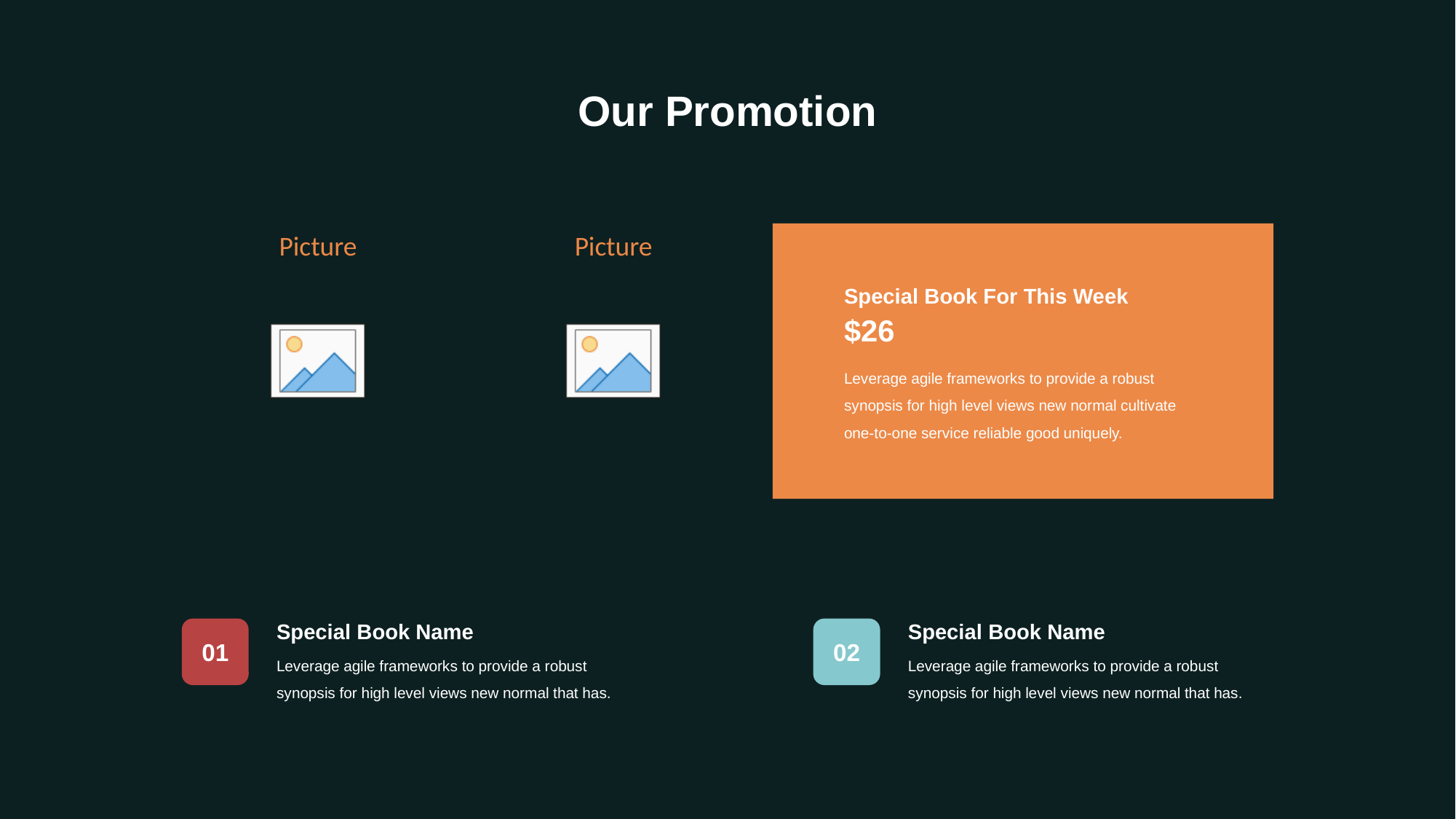

Our Promotion

Special Book For This Week
$26
Leverage agile frameworks to provide a robust synopsis for high level views new normal cultivate one-to-one service reliable good uniquely.

Special Book Name

Special Book Name
01
02
Leverage agile frameworks to provide a robust synopsis for high level views new normal that has.
Leverage agile frameworks to provide a robust synopsis for high level views new normal that has.